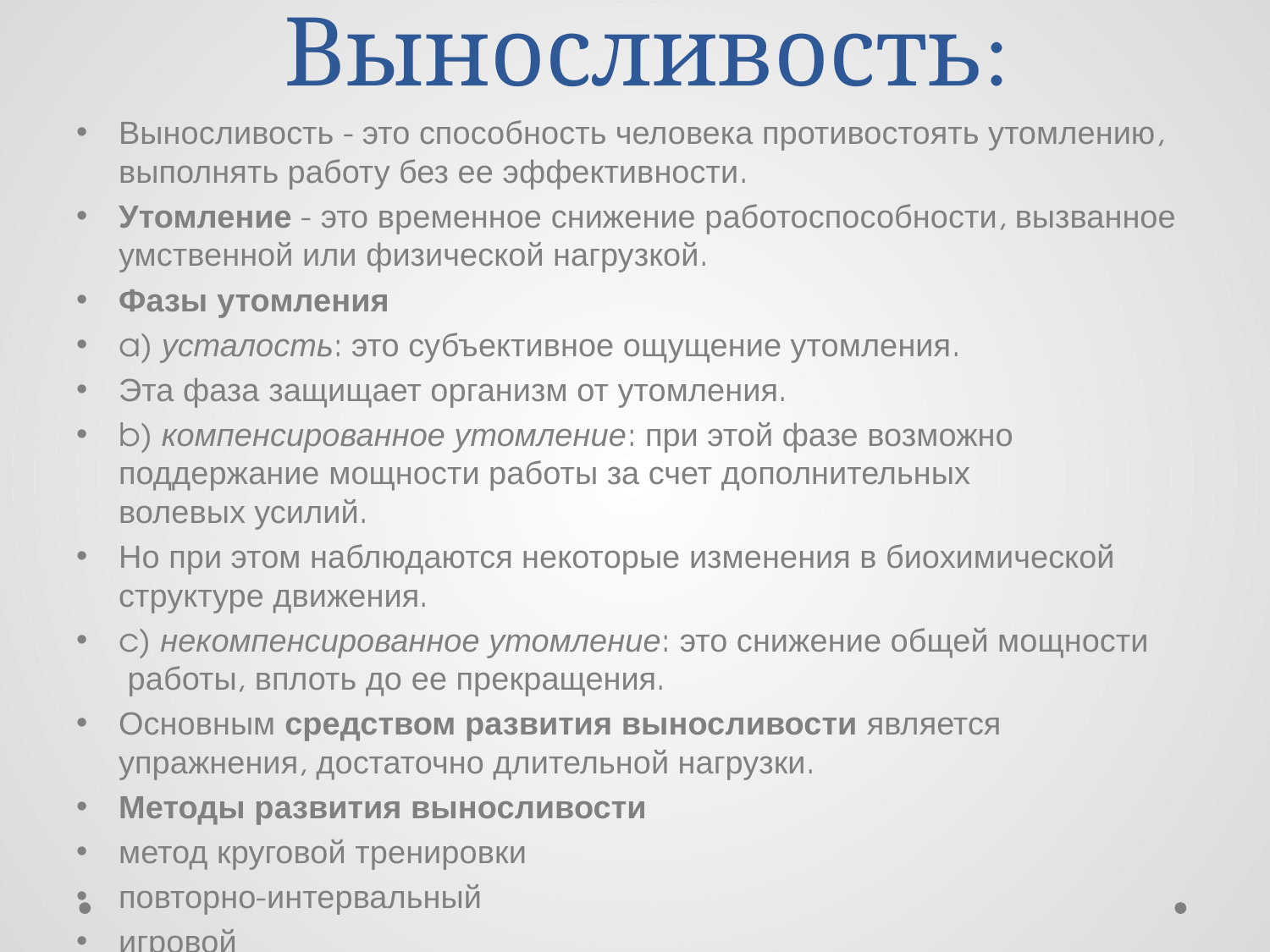

# Выносливость:
Выносливость - это способность человека противостоять утомлению, выполнять работу без ее эффективности.
Утомление - это временное снижение работоспособности, вызванное умственной или физической нагрузкой.
Фазы утомления
a) усталость: это субъективное ощущение утомления.
Эта фаза защищает организм от утомления.
b) компенсированное утомление: при этой фазе возможно поддержание мощности работы за счет дополнительных волевых усилий.
Но при этом наблюдаются некоторые изменения в биохимической структуре движения.
c) некомпенсированное утомление: это снижение общей мощности  работы, вплоть до ее прекращения.
Основным средством развития выносливости является упражнения, достаточно длительной нагрузки.
Методы развития выносливости
метод круговой тренировки
повторно-интервальный
игровой